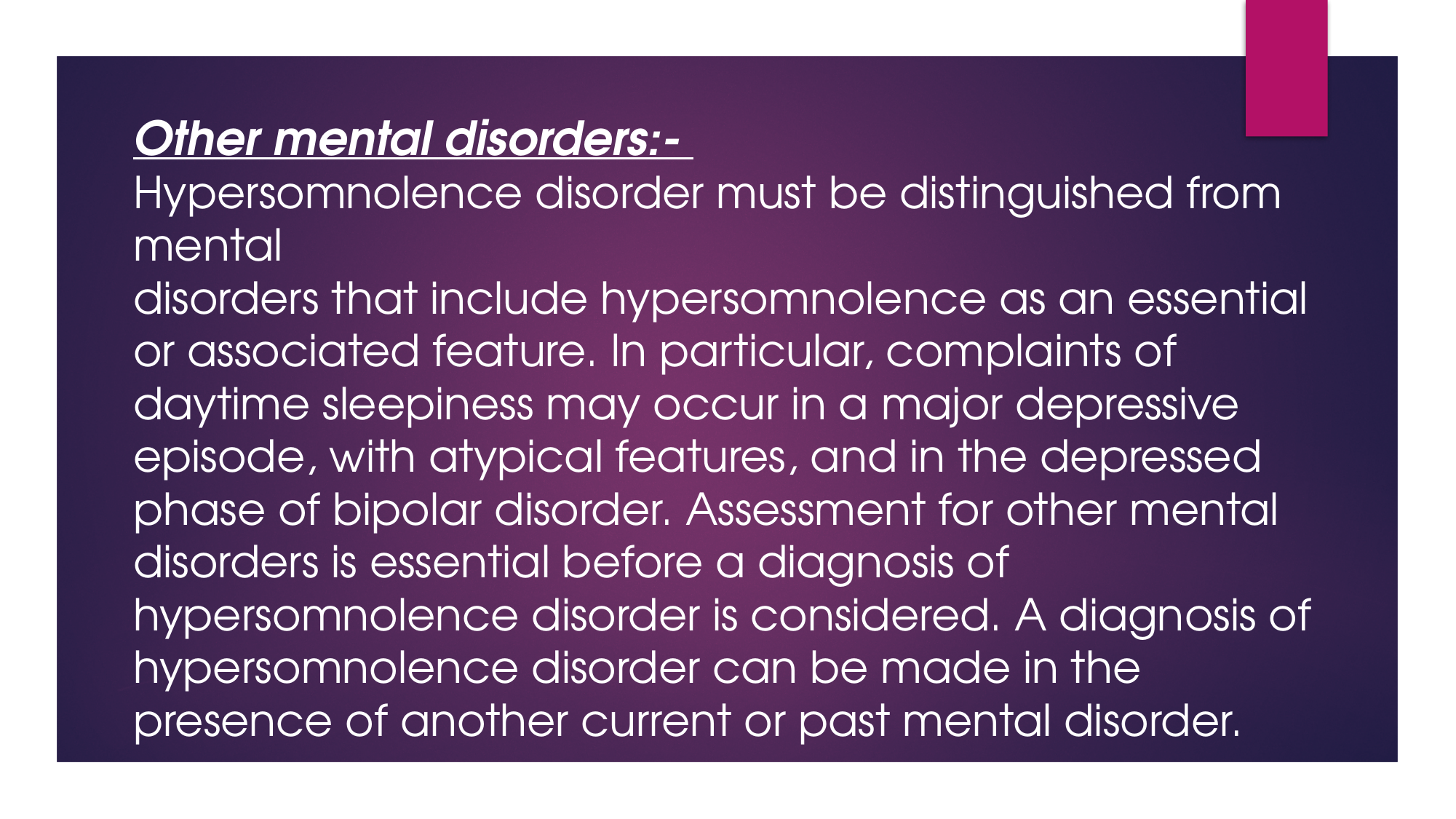

Other mental disorders:-
Hypersomnolence disorder must be distinguished from mental
disorders that include hypersomnolence as an essential or associated feature. In particular, complaints of daytime sleepiness may occur in a major depressive episode, with atypical features, and in the depressed phase of bipolar disorder. Assessment for other mental disorders is essential before a diagnosis of hypersomnolence disorder is considered. A diagnosis of hypersomnolence disorder can be made in the presence of another current or past mental disorder.